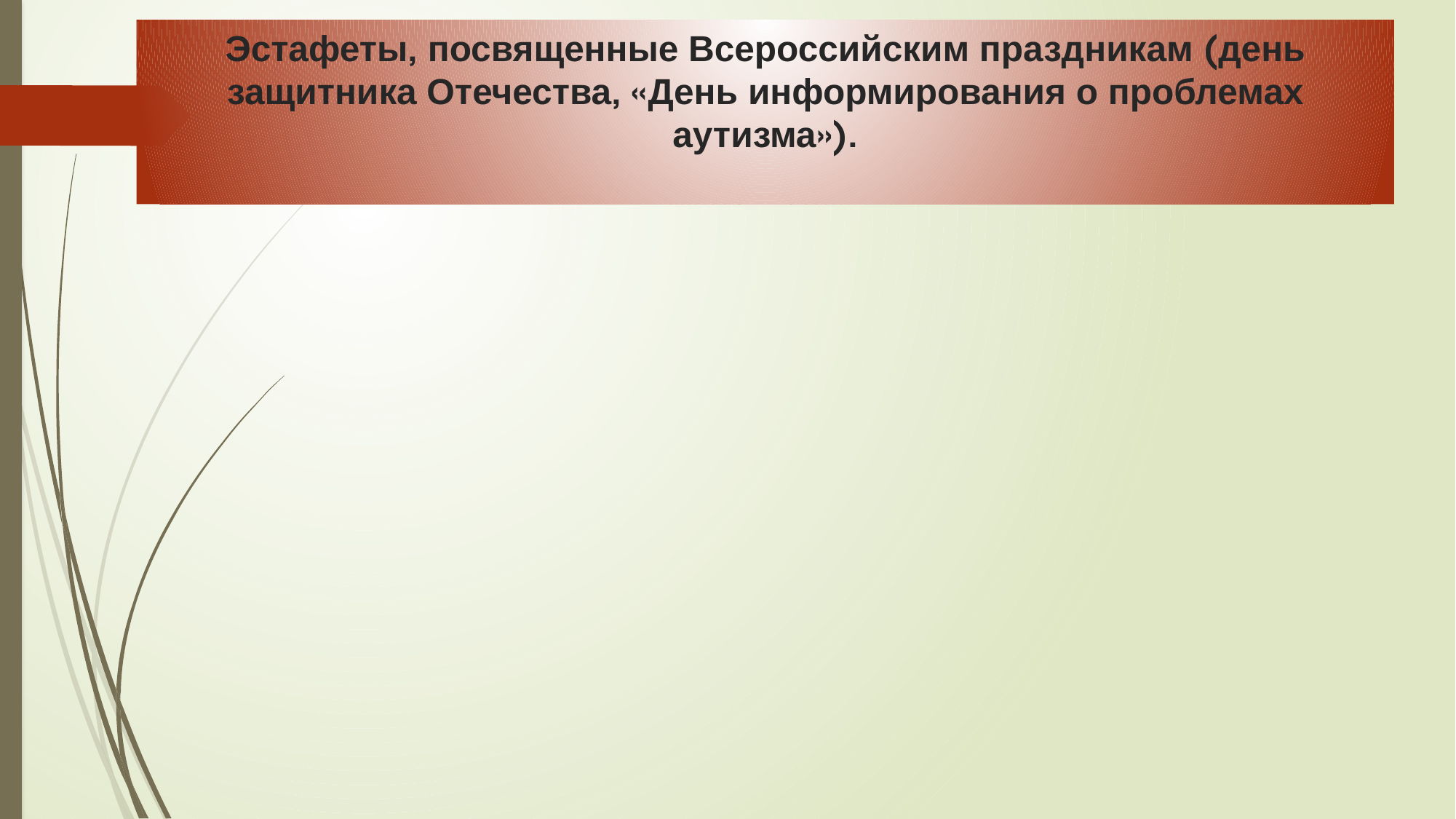

# Эстафеты, посвященные Всероссийским праздникам (день защитника Отечества, «День информирования о проблемах аутизма»).